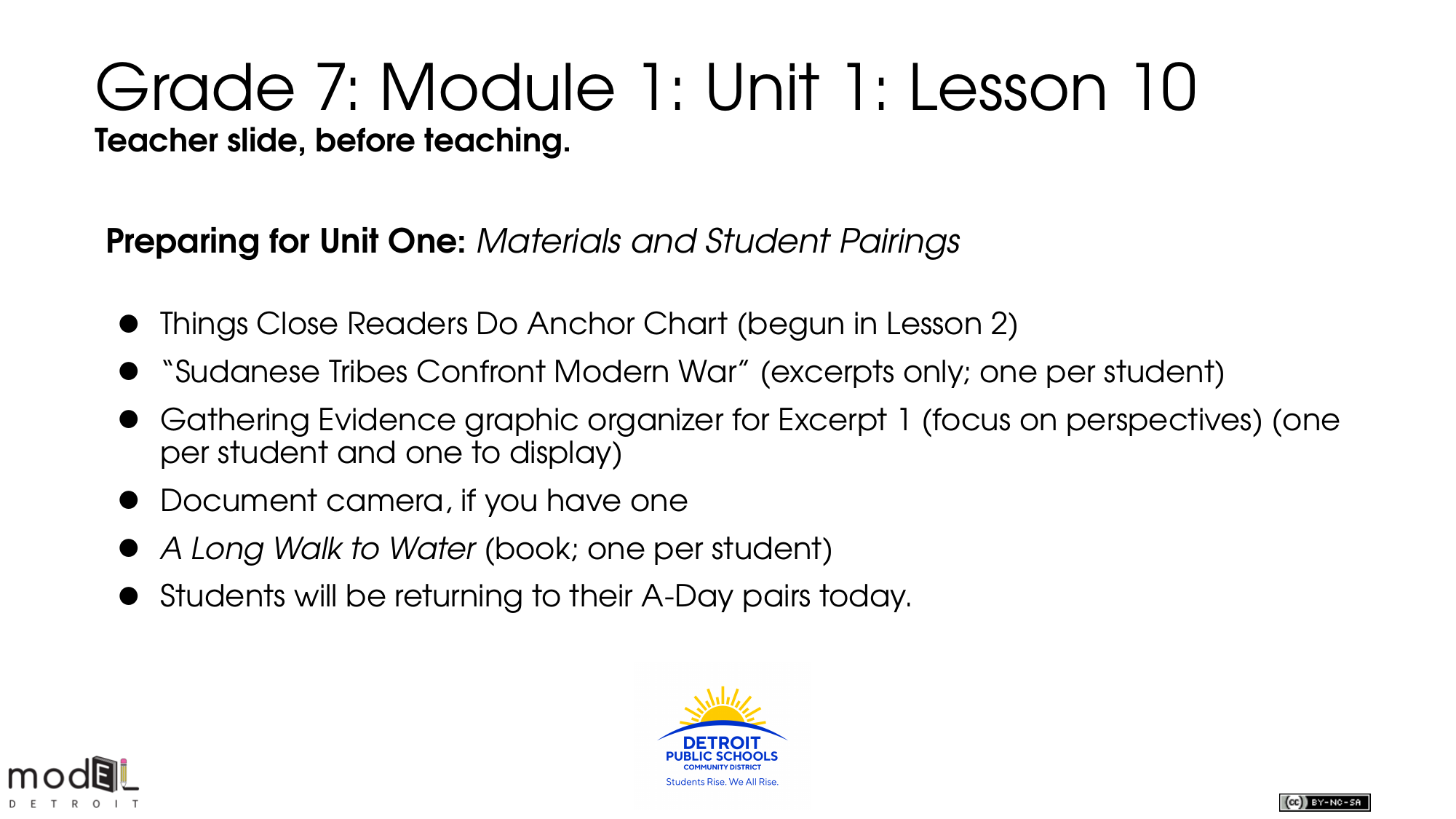

Grade 7: Module 1: Unit 1: Lesson 10
Teacher slide, before teaching.
Preparing for Unit One: Materials and Student Pairings

Things Close Readers Do Anchor Chart (begun in Lesson 2)
“Sudanese Tribes Confront Modern War” (excerpts only; one per student)
Gathering Evidence graphic organizer for Excerpt 1 (focus on perspectives) (one per student and one to display)
Document camera, if you have one
A Long Walk to Water (book; one per student)
Students will be returning to their A-Day pairs today.